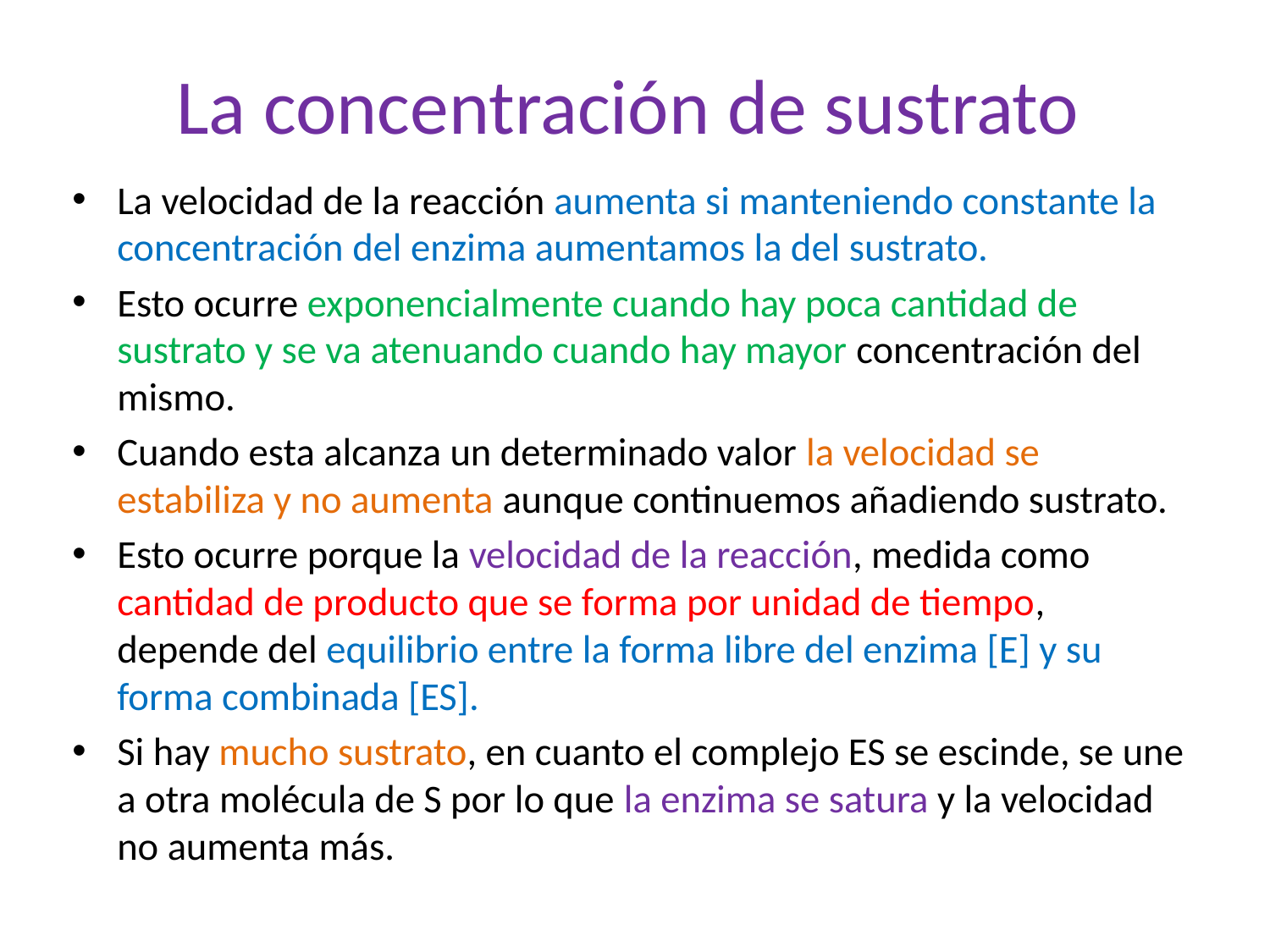

# La concentración de sustrato
La velocidad de la reacción aumenta si manteniendo constante la concentración del enzima aumentamos la del sustrato.
Esto ocurre exponencialmente cuando hay poca cantidad de sustrato y se va atenuando cuando hay mayor concentración del mismo.
Cuando esta alcanza un determinado valor la velocidad se estabiliza y no aumenta aunque continuemos añadiendo sustrato.
Esto ocurre porque la velocidad de la reacción, medida como cantidad de producto que se forma por unidad de tiempo, depende del equilibrio entre la forma libre del enzima [E] y su forma combinada [ES].
Si hay mucho sustrato, en cuanto el complejo ES se escinde, se une a otra molécula de S por lo que la enzima se satura y la velocidad no aumenta más.